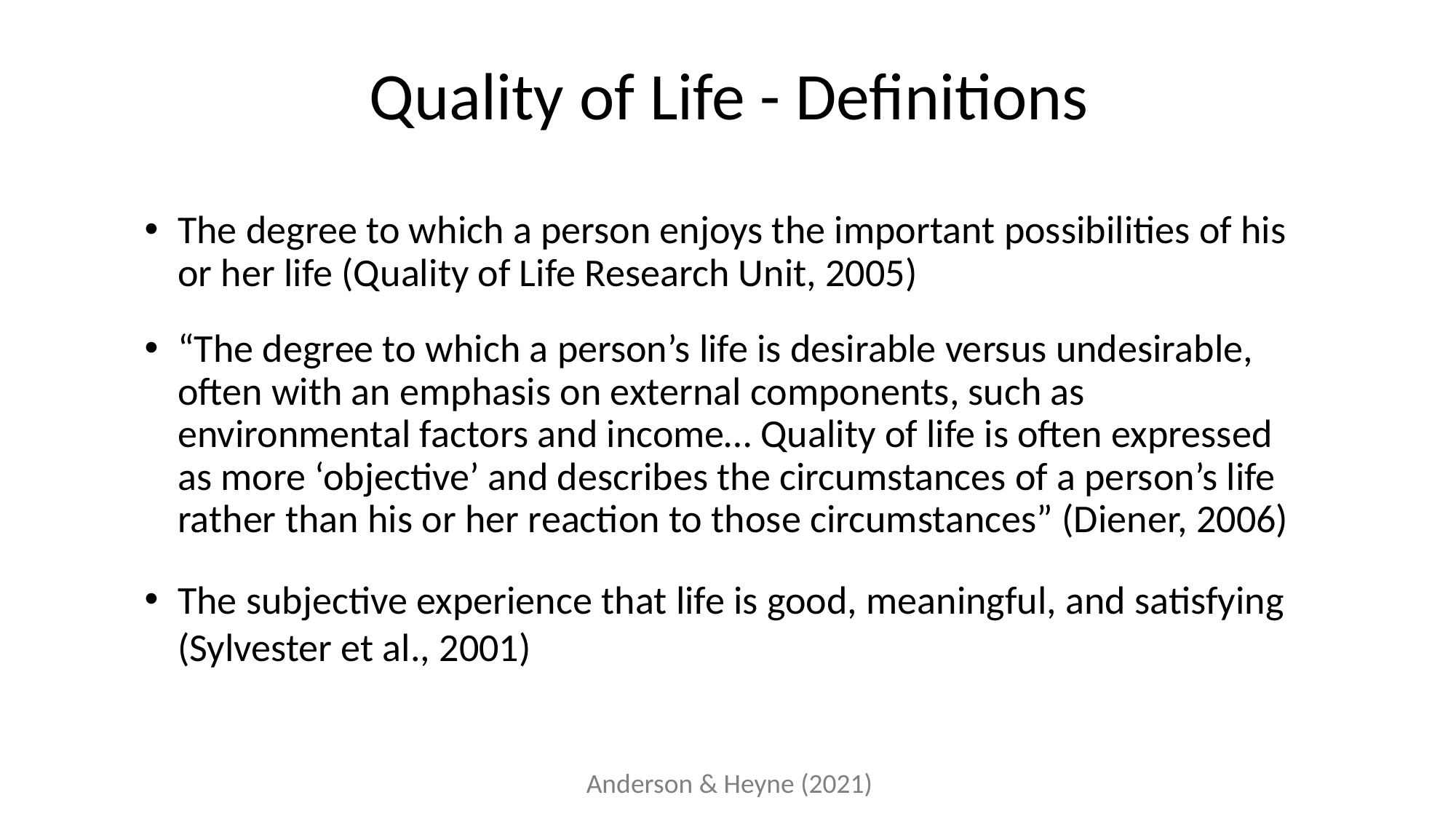

# Quality of Life - Definitions
The degree to which a person enjoys the important possibilities of his or her life (Quality of Life Research Unit, 2005)
“The degree to which a person’s life is desirable versus undesirable, often with an emphasis on external components, such as environmental factors and income… Quality of life is often expressed as more ‘objective’ and describes the circumstances of a person’s life rather than his or her reaction to those circumstances” (Diener, 2006)
The subjective experience that life is good, meaningful, and satisfying (Sylvester et al., 2001)
Anderson & Heyne (2021)